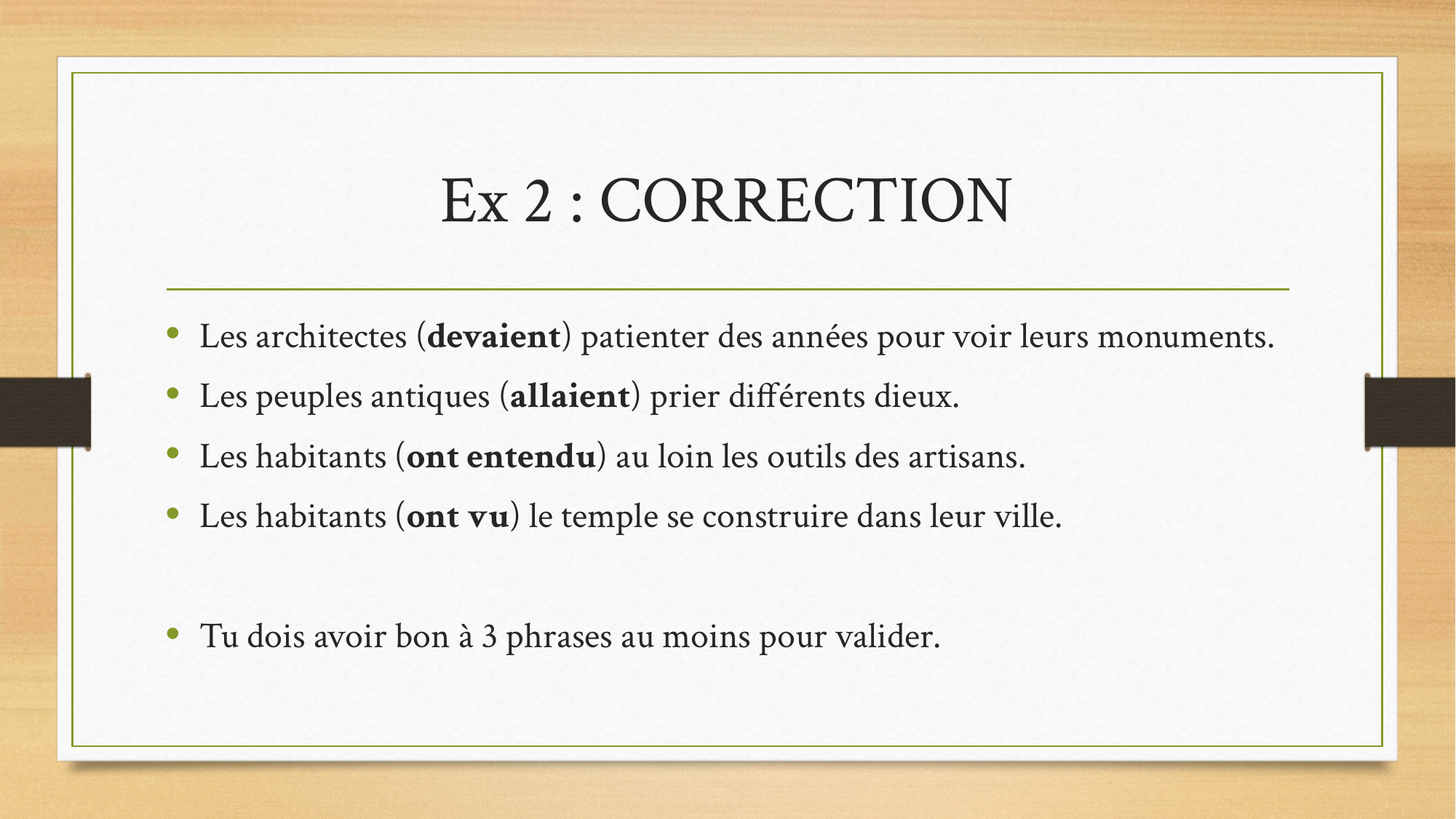

# Ex 2 : CORRECTION
Les architectes (devaient) patienter des années pour voir leurs monuments.
Les peuples antiques (allaient) prier différents dieux.
Les habitants (ont entendu) au loin les outils des artisans.
Les habitants (ont vu) le temple se construire dans leur ville.

Tu dois avoir bon à 3 phrases au moins pour valider.